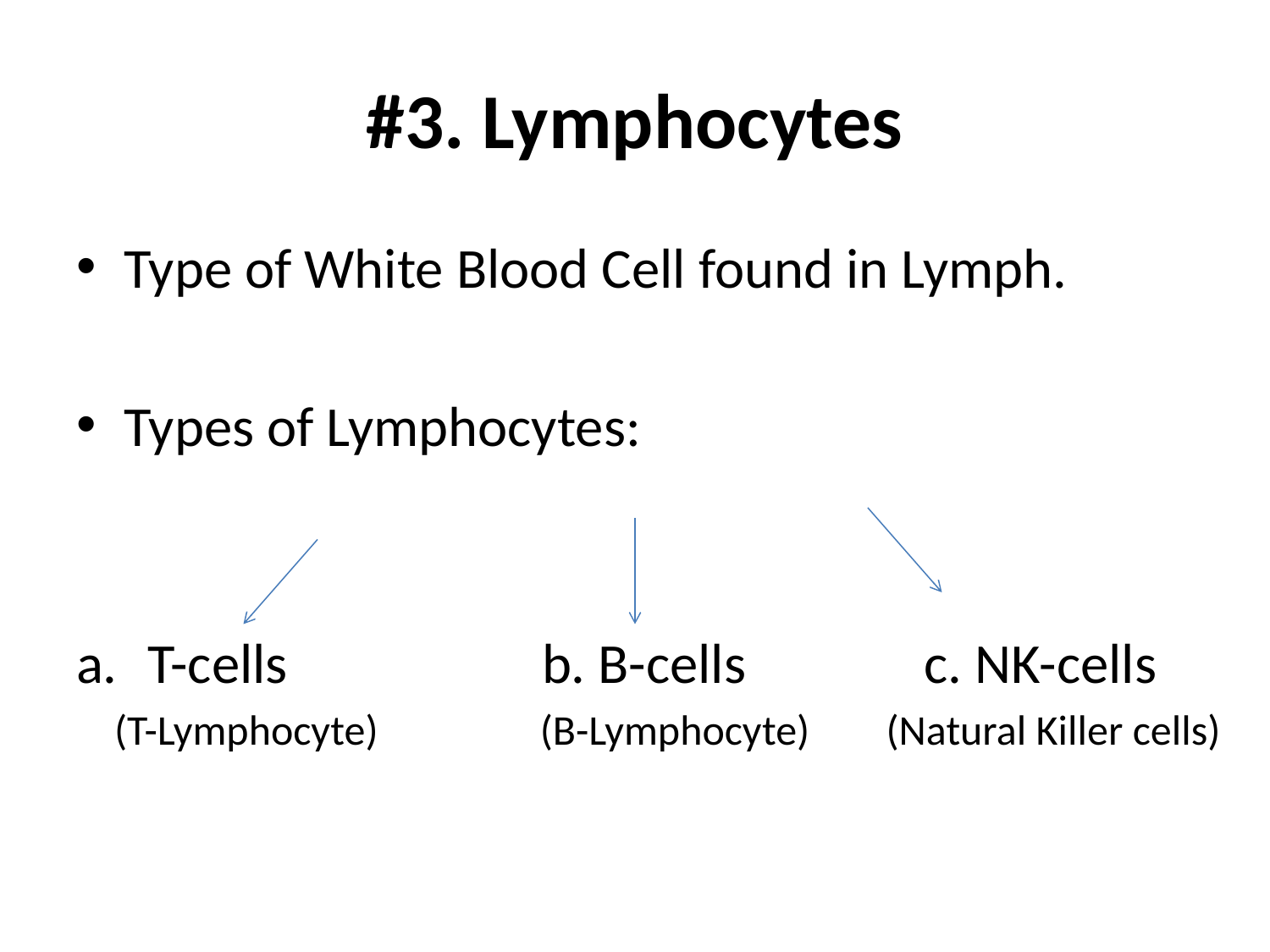

# #3. Lymphocytes
Type of White Blood Cell found in Lymph.

Types of Lymphocytes:

T-cells                    b. B-cells              c. NK-cells
    (T-Lymphocyte)                 (B-Lymphocyte)        (Natural Killer cells)